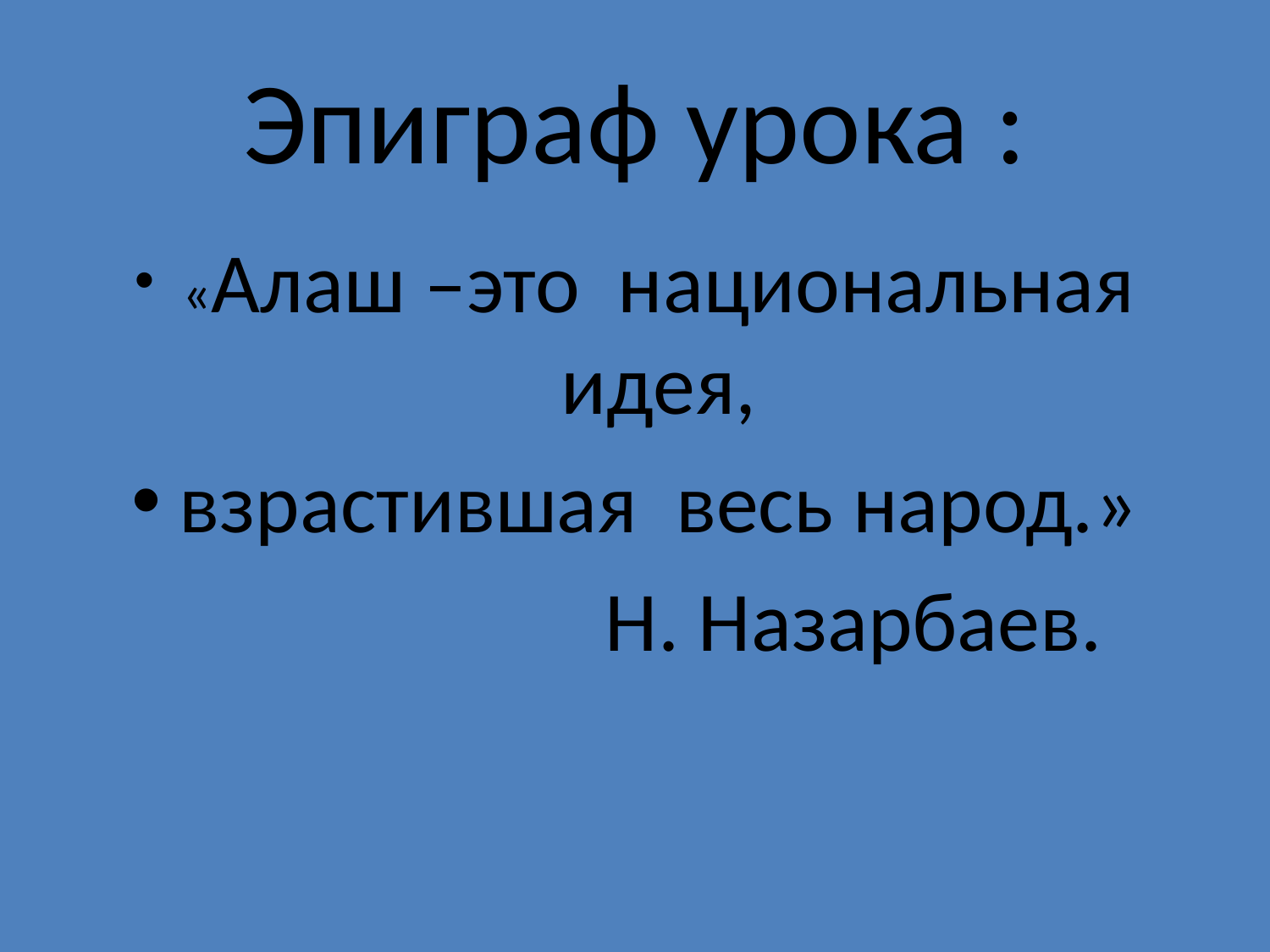

# Эпиграф урока :
«Алаш –это  национальная идея,
взрастившая  весь народ.»
                       Н. Назарбаев.